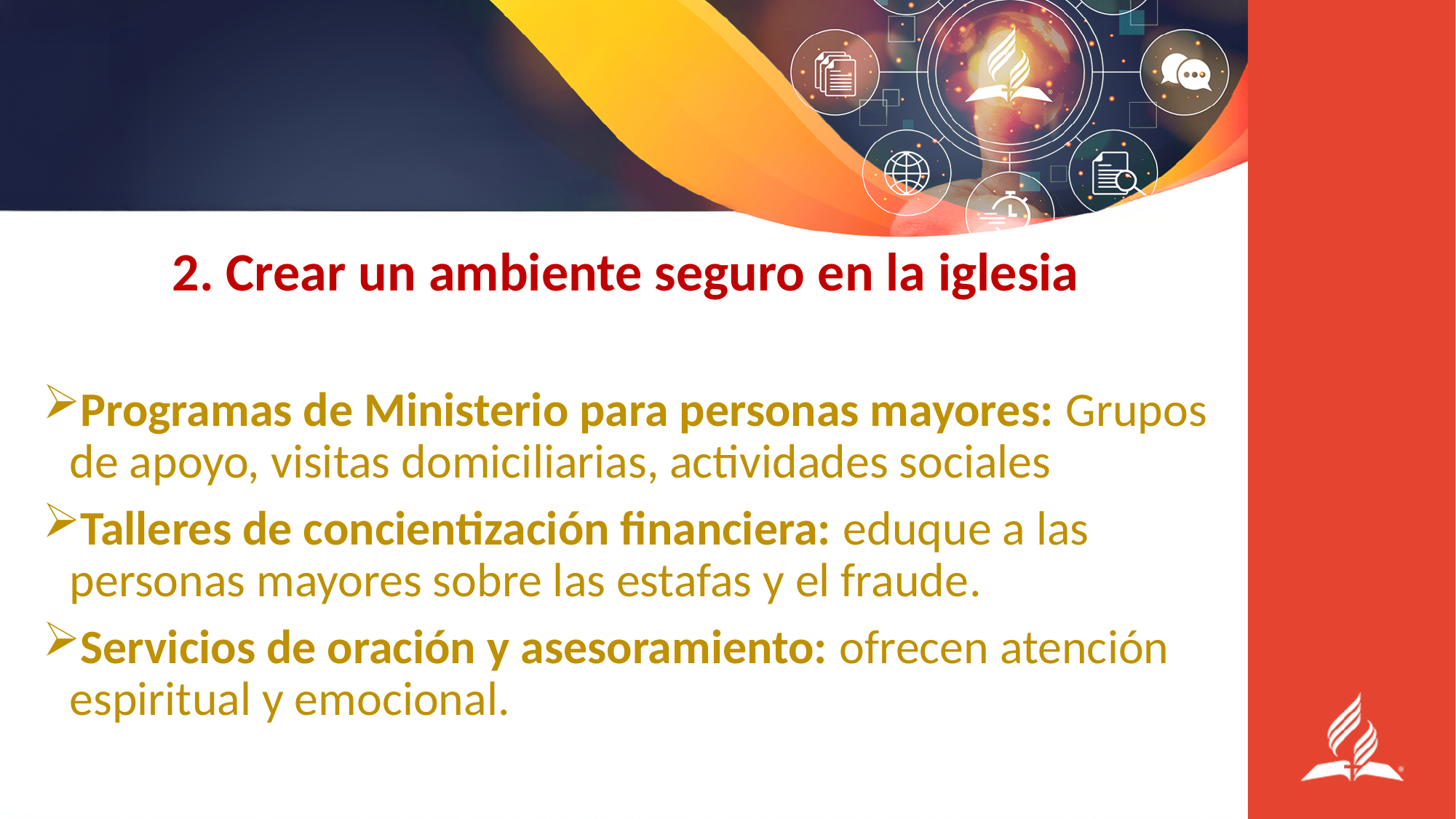

#
2. Crear un ambiente seguro en la iglesia

Programas de Ministerio para personas mayores: Grupos de apoyo, visitas domiciliarias, actividades sociales
Talleres de concientización financiera: eduque a las personas mayores sobre las estafas y el fraude.
Servicios de oración y asesoramiento: ofrecen atención espiritual y emocional.